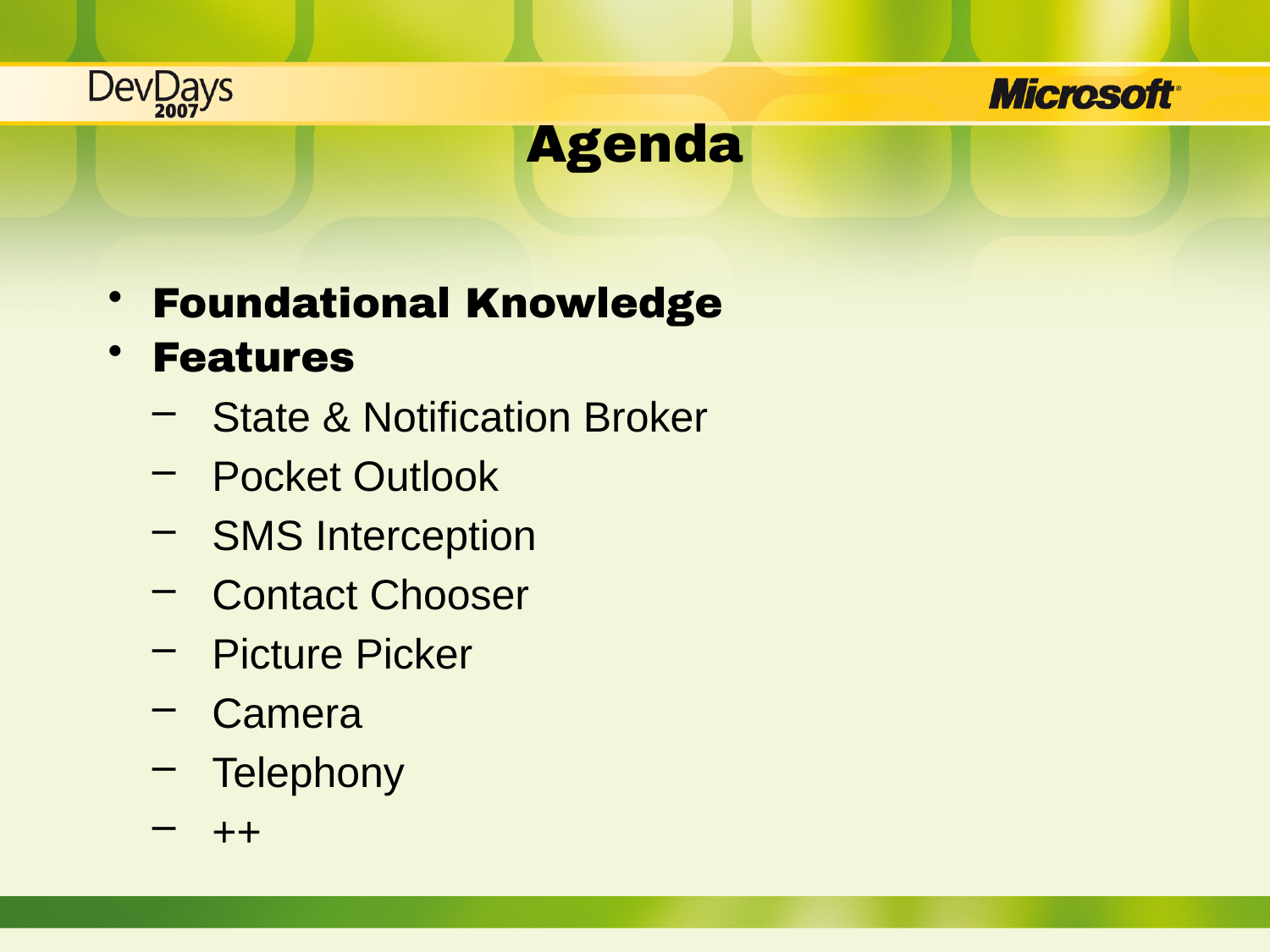

# Agenda
Foundational Knowledge
Features
State & Notification Broker
Pocket Outlook
SMS Interception
Contact Chooser
Picture Picker
Camera
Telephony
++